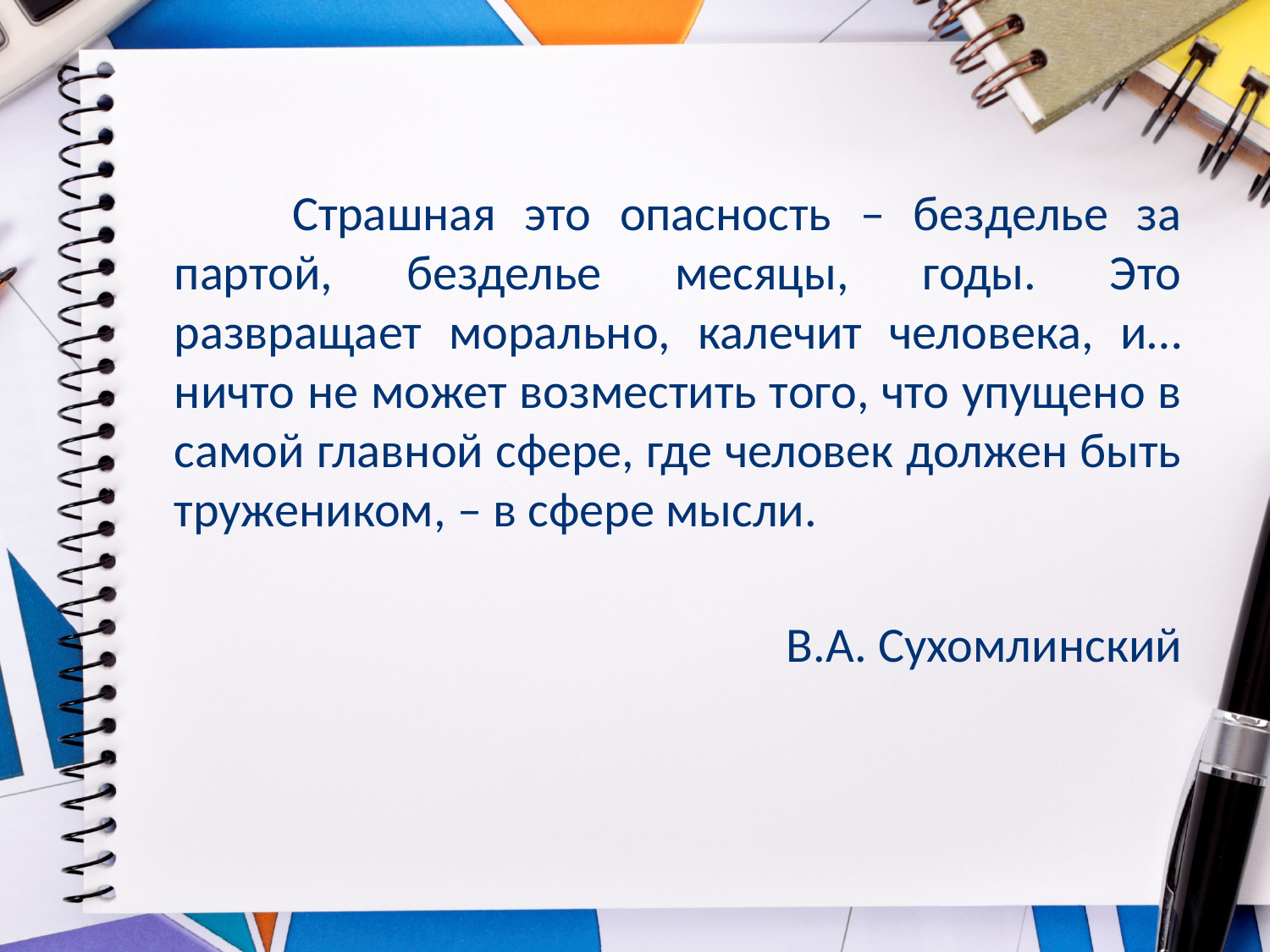

Страшная это опасность – безделье за партой, безделье месяцы, годы. Это развращает морально, калечит человека, и…ничто не может возместить того, что упущено в самой главной сфере, где человек должен быть тружеником, – в сфере мысли.
                                                                                                В.А. Сухомлинский